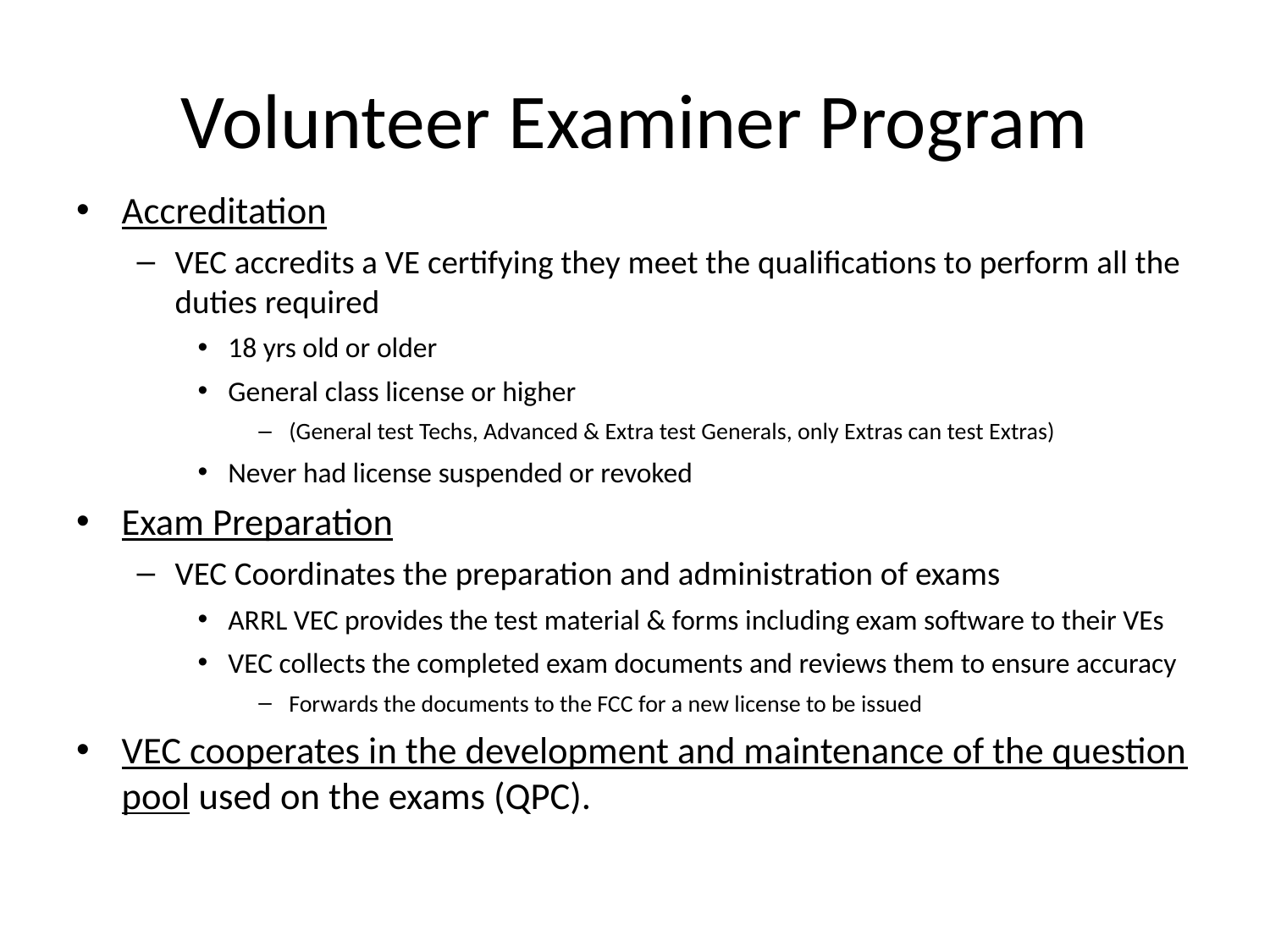

# Volunteer Examiner Program
Accreditation
VEC accredits a VE certifying they meet the qualifications to perform all the duties required
18 yrs old or older
General class license or higher
(General test Techs, Advanced & Extra test Generals, only Extras can test Extras)
Never had license suspended or revoked
Exam Preparation
VEC Coordinates the preparation and administration of exams
ARRL VEC provides the test material & forms including exam software to their VEs
VEC collects the completed exam documents and reviews them to ensure accuracy
Forwards the documents to the FCC for a new license to be issued
VEC cooperates in the development and maintenance of the question pool used on the exams (QPC).